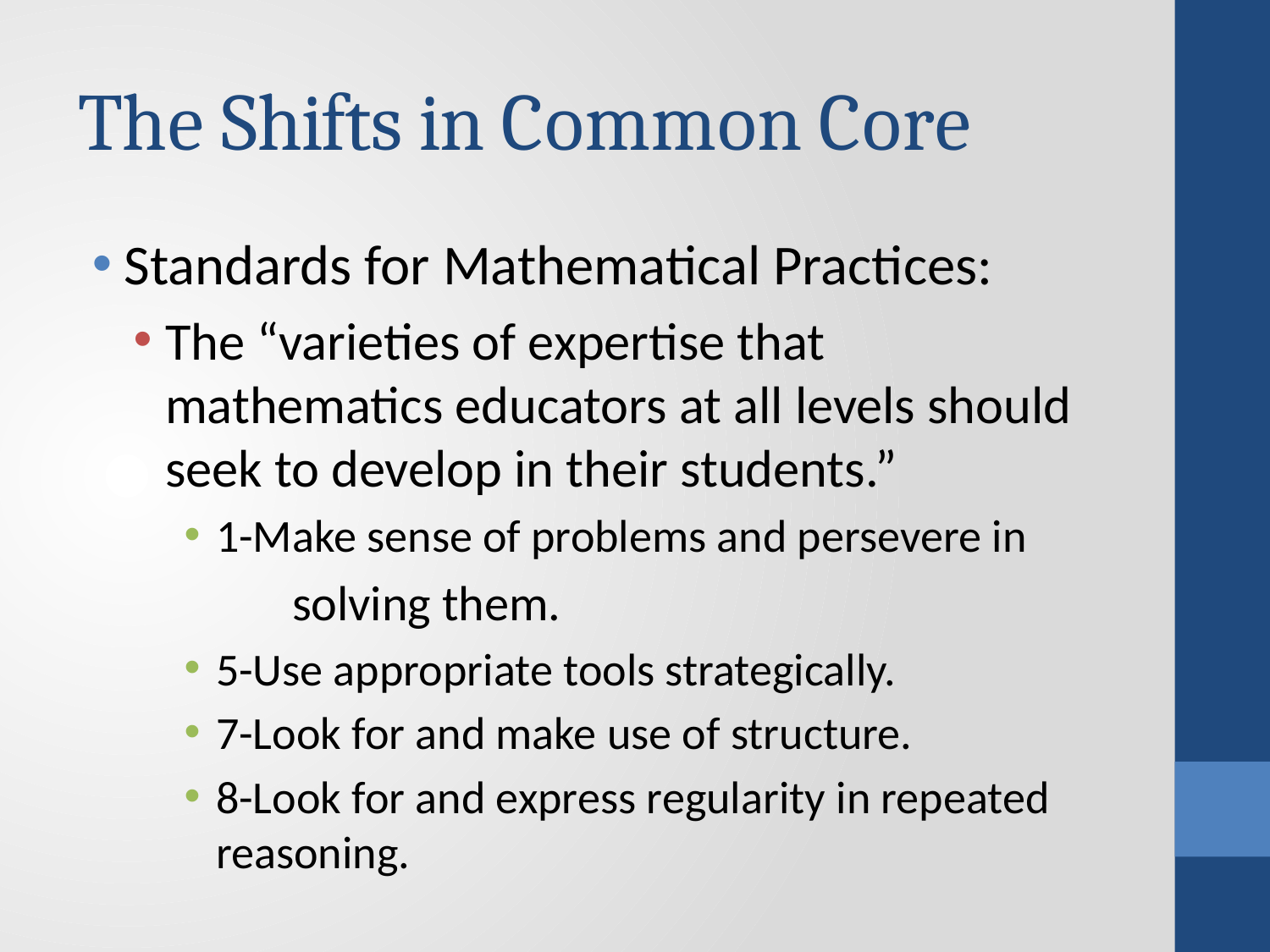

# The Shifts in Common Core
Standards for Mathematical Practices:
The “varieties of expertise that mathematics educators at all levels should seek to develop in their students.”
1-Make sense of problems and persevere in
		solving them.
5-Use appropriate tools strategically.
7-Look for and make use of structure.
8-Look for and express regularity in repeated reasoning.